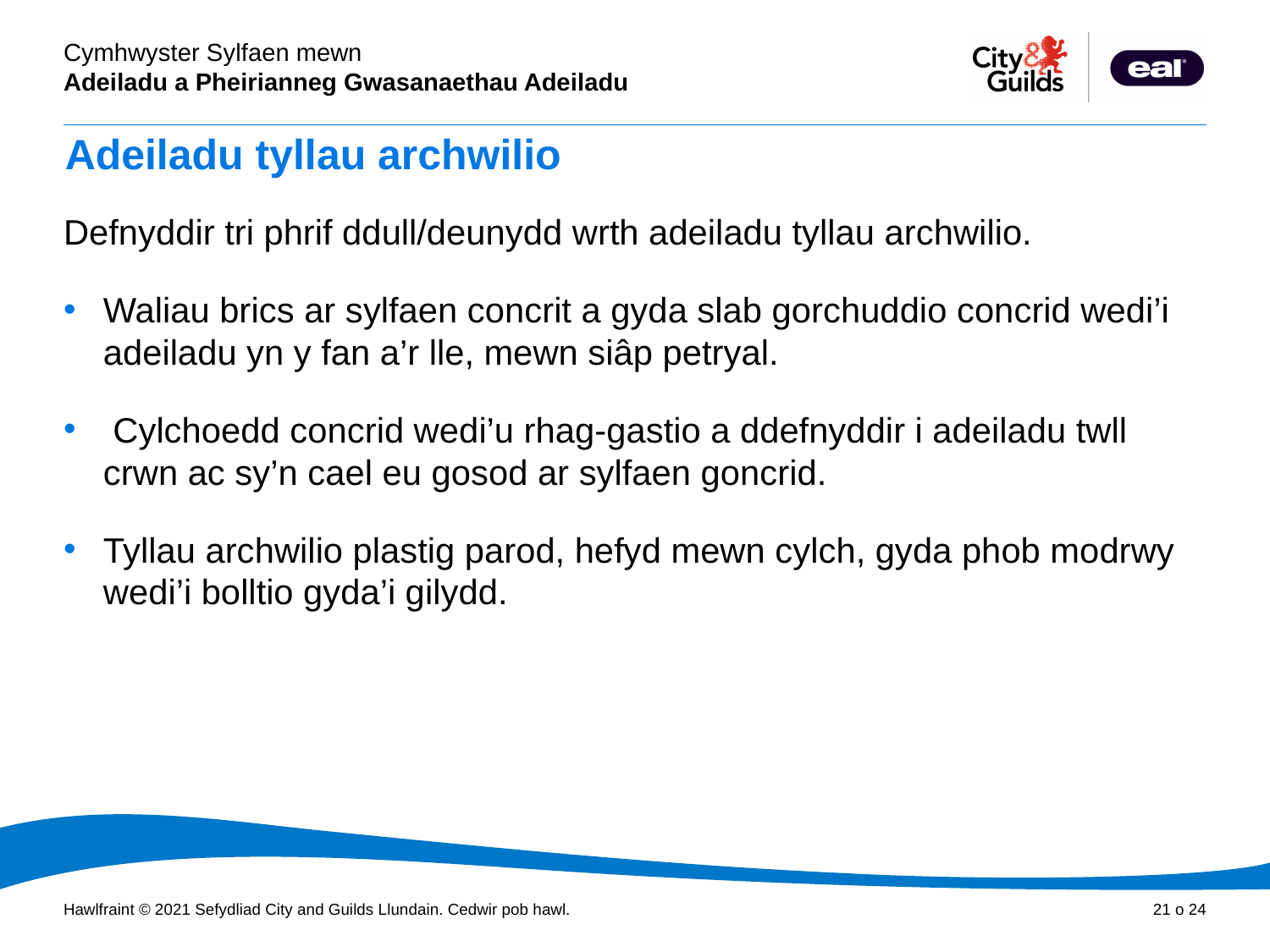

# Adeiladu tyllau archwilio
Defnyddir tri phrif ddull/deunydd wrth adeiladu tyllau archwilio.
Waliau brics ar sylfaen concrit a gyda slab gorchuddio concrid wedi’i adeiladu yn y fan a’r lle, mewn siâp petryal.
 Cylchoedd concrid wedi’u rhag-gastio a ddefnyddir i adeiladu twll crwn ac sy’n cael eu gosod ar sylfaen goncrid.
Tyllau archwilio plastig parod, hefyd mewn cylch, gyda phob modrwy wedi’i bolltio gyda’i gilydd.